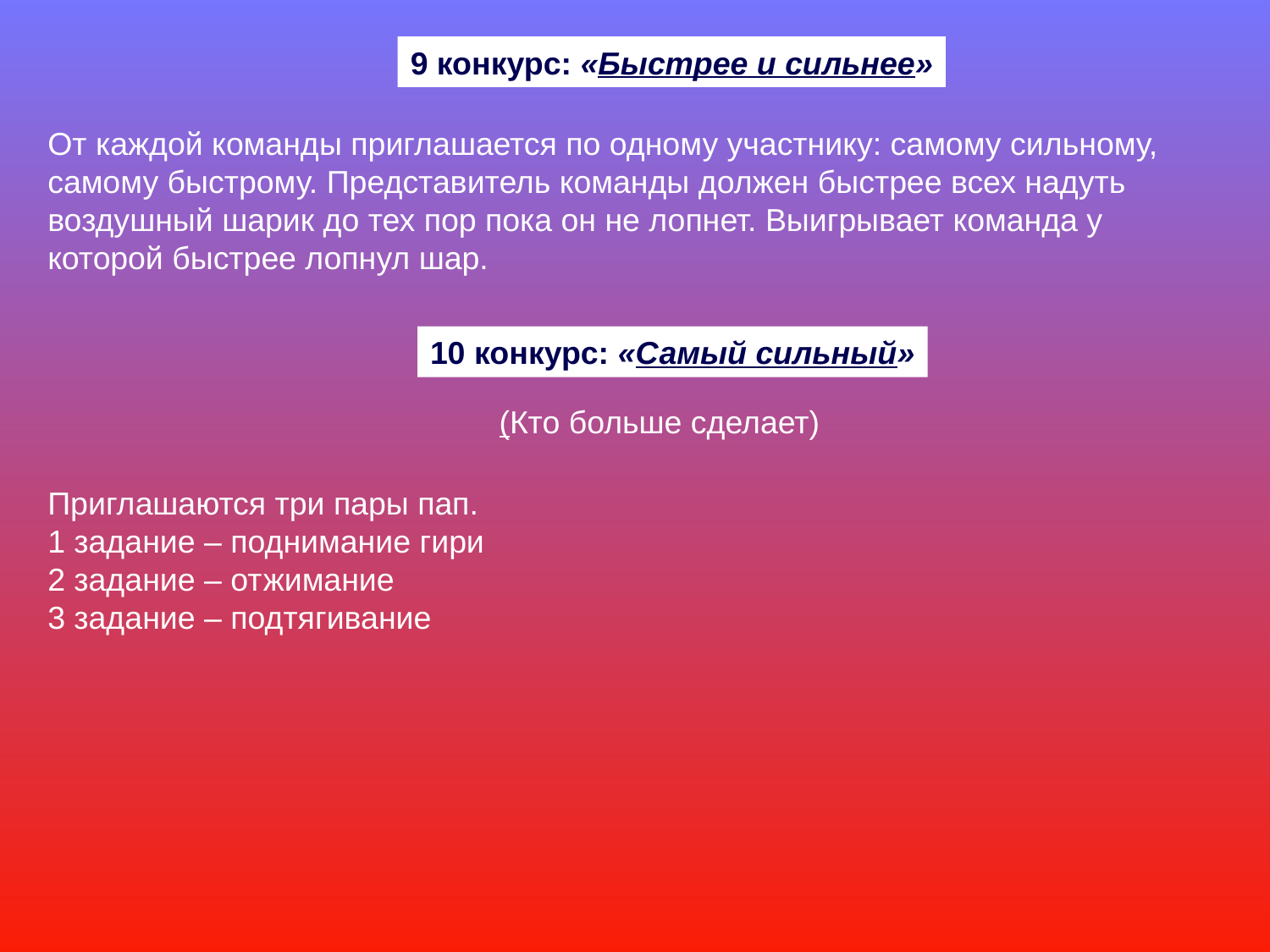

9 конкурс: «Быстрее и сильнее»
От каждой команды приглашается по одному участнику: самому сильному, самому быстрому. Представитель команды должен быстрее всех надуть воздушный шарик до тех пор пока он не лопнет. Выигрывает команда у которой быстрее лопнул шар.
10 конкурс: «Самый сильный»
(Кто больше сделает)
Приглашаются три пары пап.
1 задание – поднимание гири
2 задание – отжимание
3 задание – подтягивание